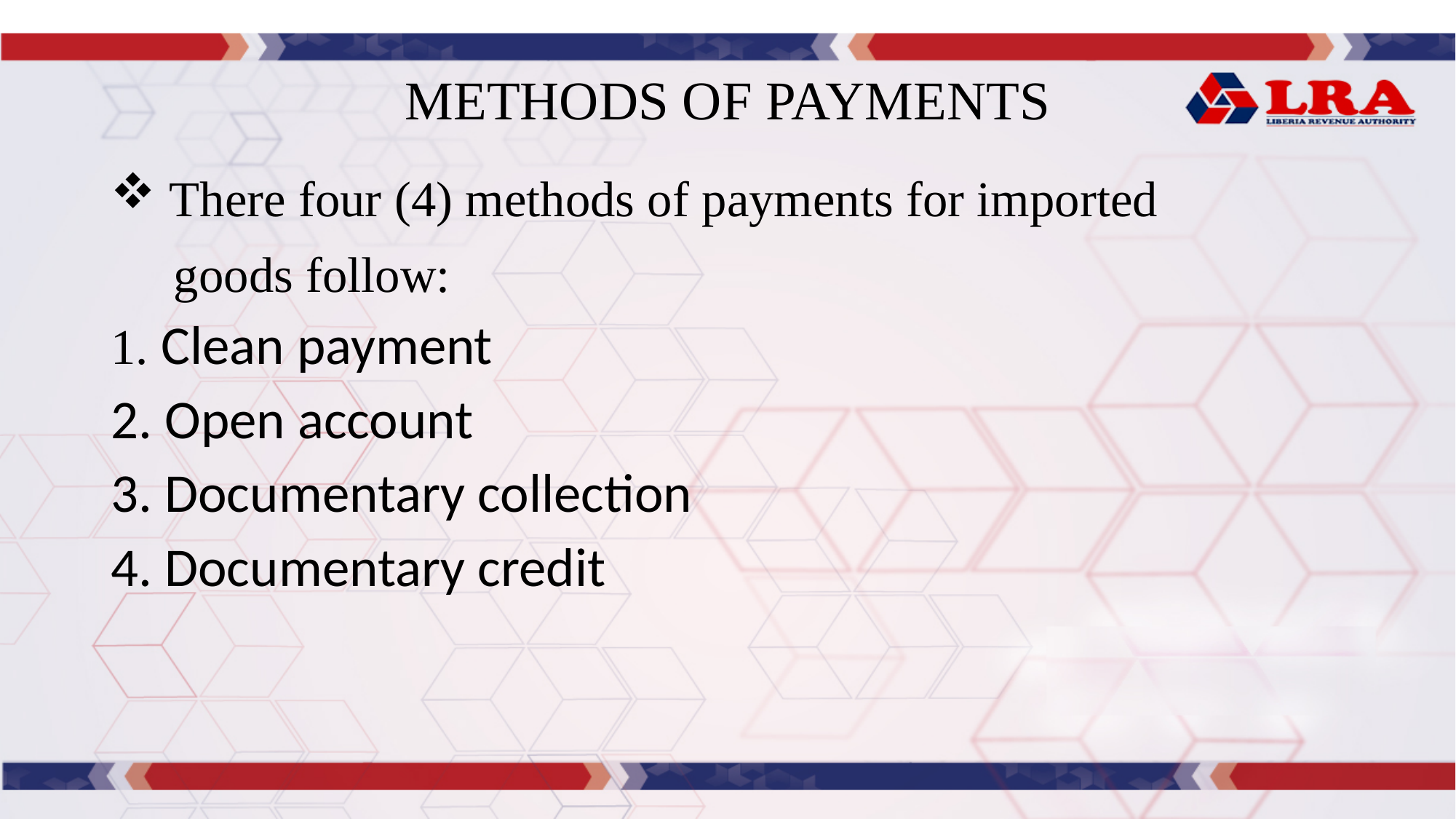

# METHODS OF PAYMENTS
 There four (4) methods of payments for imported
     goods follow:
1. Clean payment
2. Open account
3. Documentary collection
4. Documentary credit